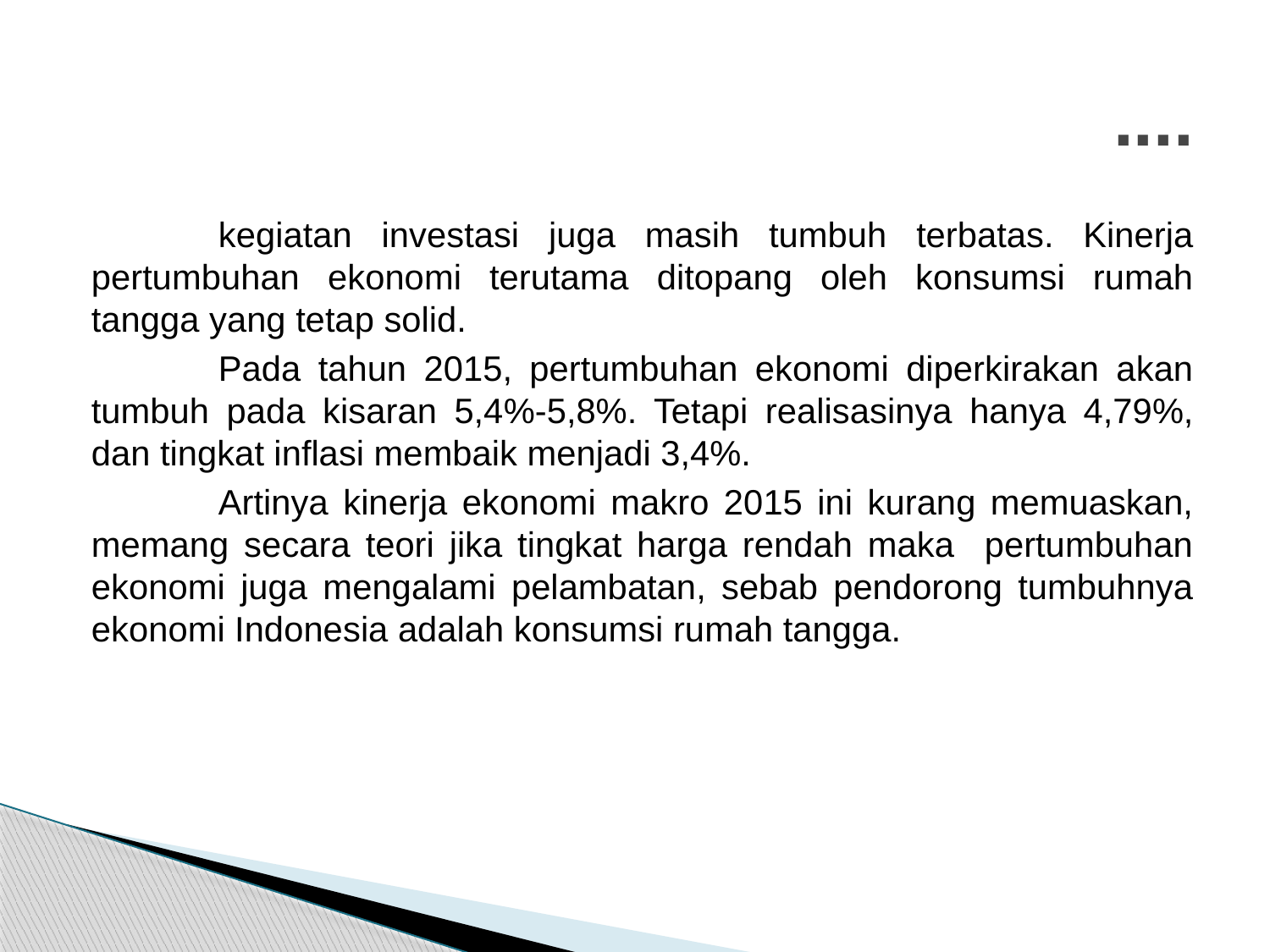

# ....
	kegiatan investasi juga masih tumbuh terbatas. Kinerja pertumbuhan ekonomi terutama ditopang oleh konsumsi rumah tangga yang tetap solid.
	Pada tahun 2015, pertumbuhan ekonomi diperkirakan akan tumbuh pada kisaran 5,4%-5,8%. Tetapi realisasinya hanya 4,79%, dan tingkat inflasi membaik menjadi 3,4%.
	Artinya kinerja ekonomi makro 2015 ini kurang memuaskan, memang secara teori jika tingkat harga rendah maka  pertumbuhan ekonomi juga mengalami pelambatan, sebab pendorong tumbuhnya ekonomi Indonesia adalah konsumsi rumah tangga.